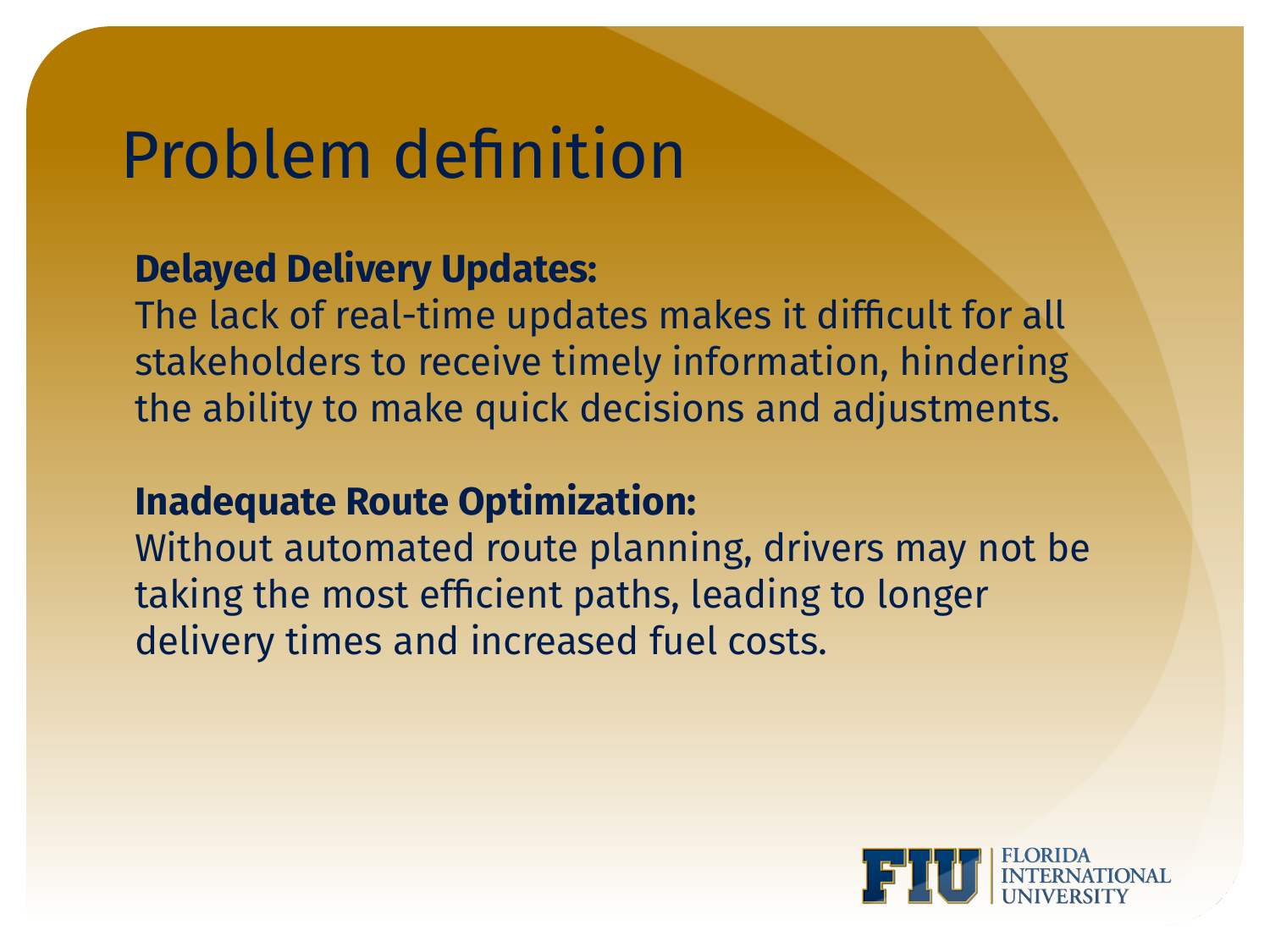

# Problem definition
Delayed Delivery Updates:
The lack of real-time updates makes it difficult for all stakeholders to receive timely information, hindering the ability to make quick decisions and adjustments.

Inadequate Route Optimization:
Without automated route planning, drivers may not be taking the most efficient paths, leading to longer delivery times and increased fuel costs.